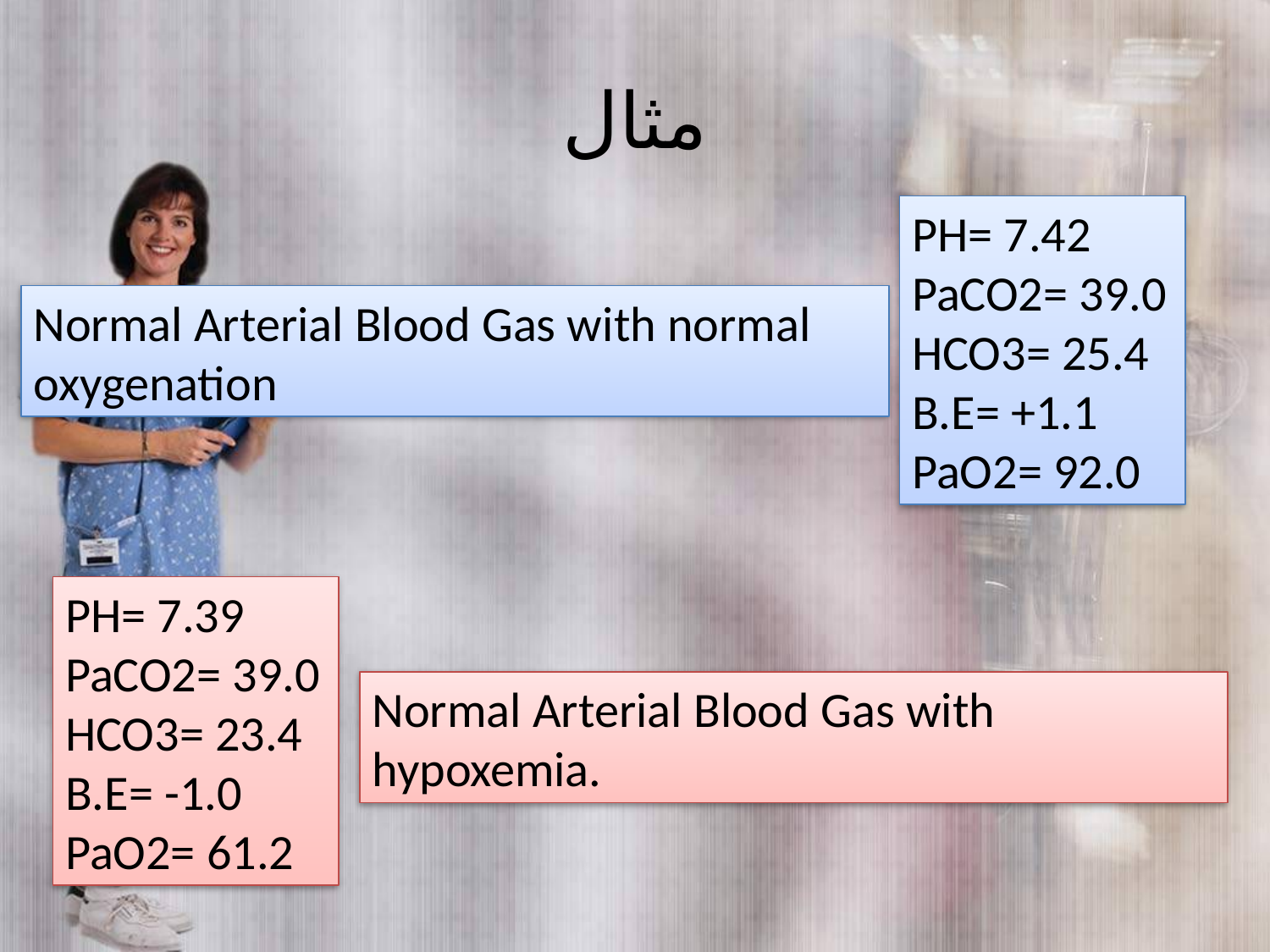

# مثال
PH= 7.42
PaCO2= 39.0
HCO3= 25.4
B.E= +1.1
PaO2= 92.0
Normal Arterial Blood Gas with normal oxygenation
PH= 7.39
PaCO2= 39.0
HCO3= 23.4
B.E= -1.0
PaO2= 61.2
Normal Arterial Blood Gas with hypoxemia.